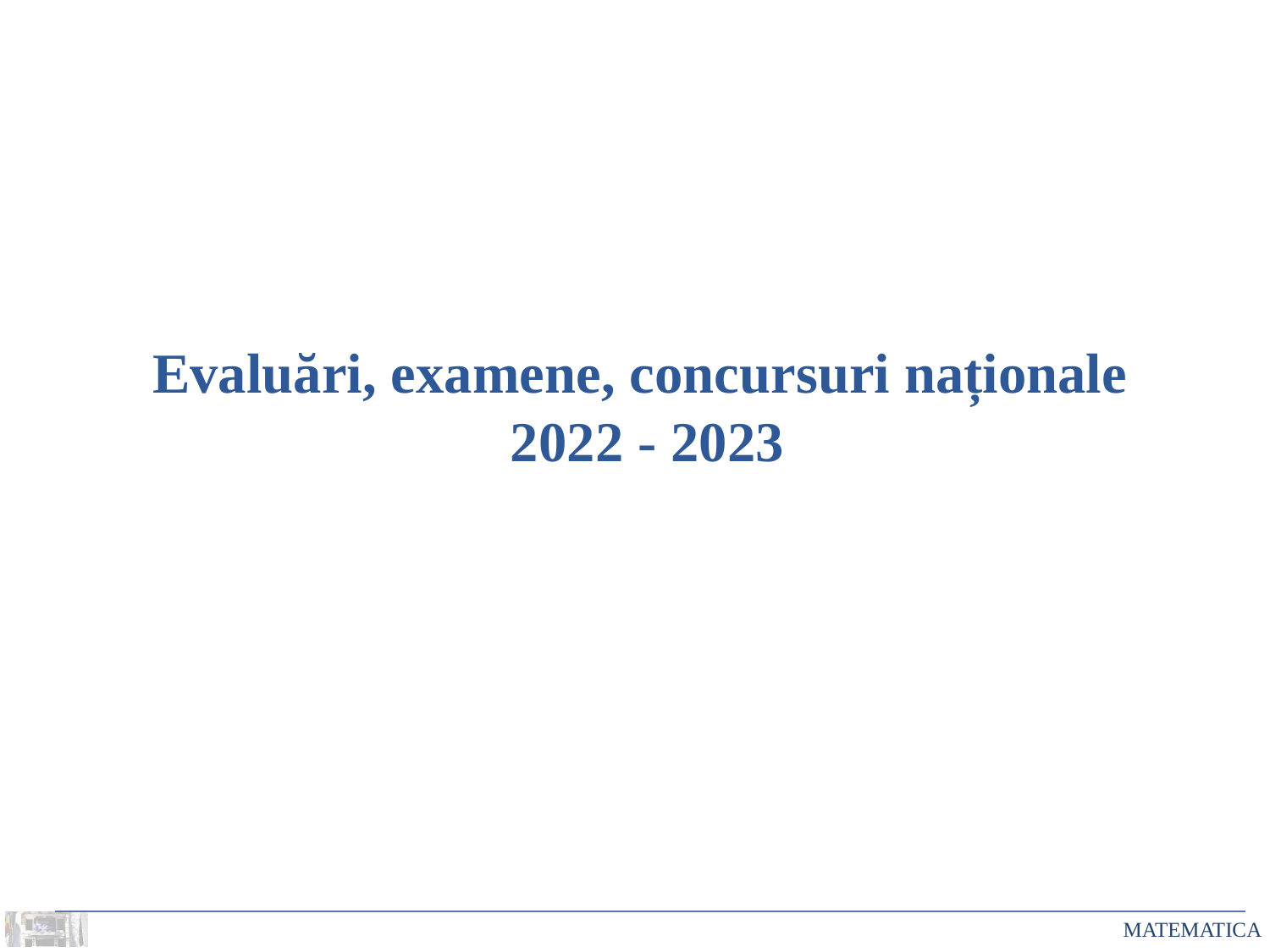

Evaluări, examene, concursuri naționale
2022 - 2023